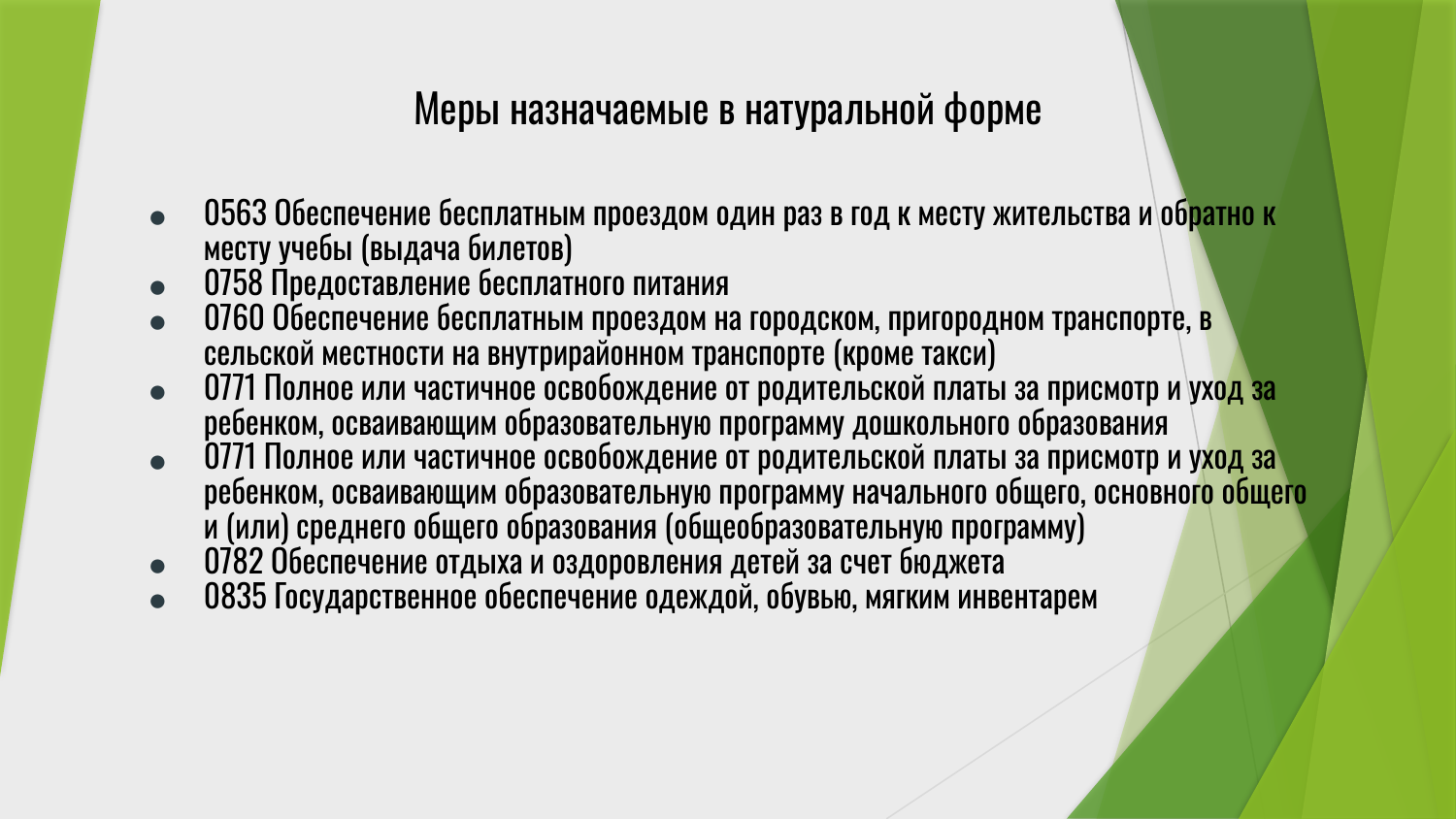

# Меры назначаемые в натуральной форме
0563 Обеспечение бесплатным проездом один раз в год к месту жительства и обратно к месту учебы (выдача билетов)
0758 Предоставление бесплатного питания
0760 Обеспечение бесплатным проездом на городском, пригородном транспорте, в сельской местности на внутрирайонном транспорте (кроме такси)
0771 Полное или частичное освобождение от родительской платы за присмотр и уход за ребенком, осваивающим образовательную программу дошкольного образования
0771 Полное или частичное освобождение от родительской платы за присмотр и уход за ребенком, осваивающим образовательную программу начального общего, основного общего и (или) среднего общего образования (общеобразовательную программу)
0782 Обеспечение отдыха и оздоровления детей за счет бюджета
0835 Государственное обеспечение одеждой, обувью, мягким инвентарем